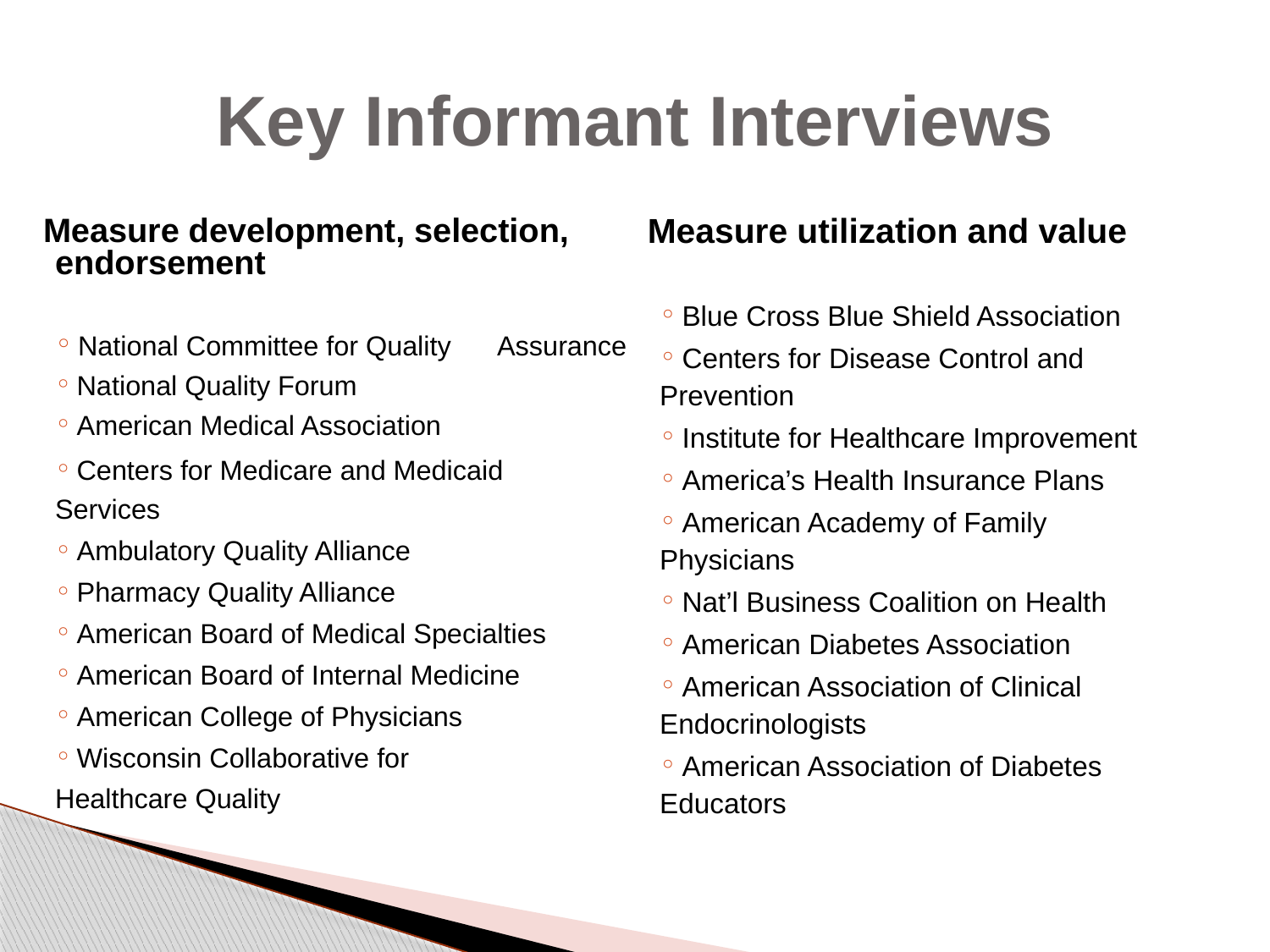

# Key Informant Interviews
Measure development, selection, endorsement

 National Committee for Quality 	Assurance
 National Quality Forum
 American Medical Association
 Centers for Medicare and Medicaid 	Services
 Ambulatory Quality Alliance
 Pharmacy Quality Alliance
 American Board of Medical Specialties
 American Board of Internal Medicine
 American College of Physicians
 Wisconsin Collaborative for
	Healthcare Quality
Measure utilization and value

 Blue Cross Blue Shield Association
 Centers for Disease Control and 	Prevention
 Institute for Healthcare Improvement
 America’s Health Insurance Plans
 American Academy of Family  	Physicians
 Nat’l Business Coalition on Health
 American Diabetes Association
 American Association of Clinical 	Endocrinologists
 American Association of Diabetes 	Educators